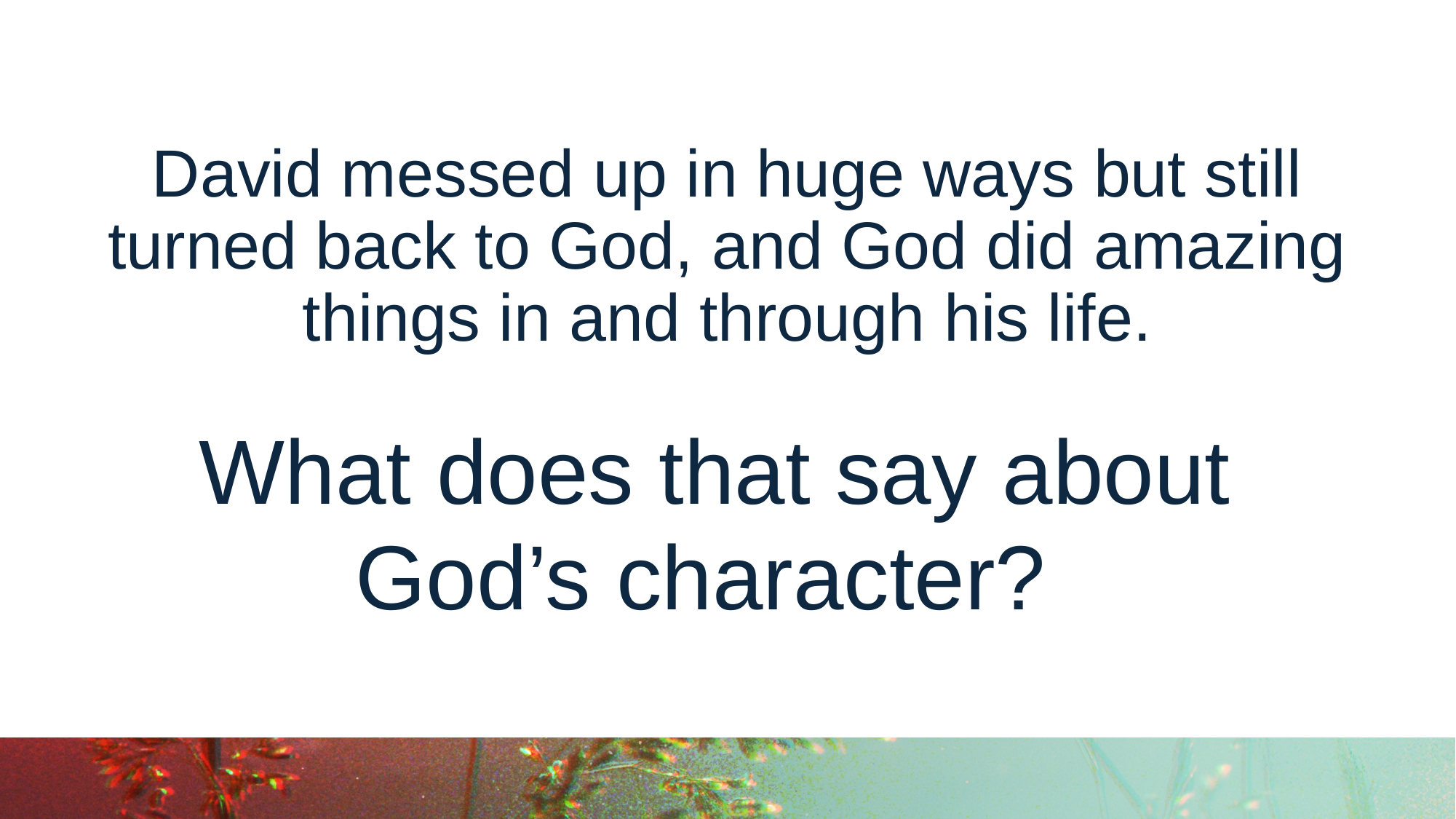

David messed up in huge ways but still turned back to God, and God did amazing things in and through his life.

What does that say about
God’s character?